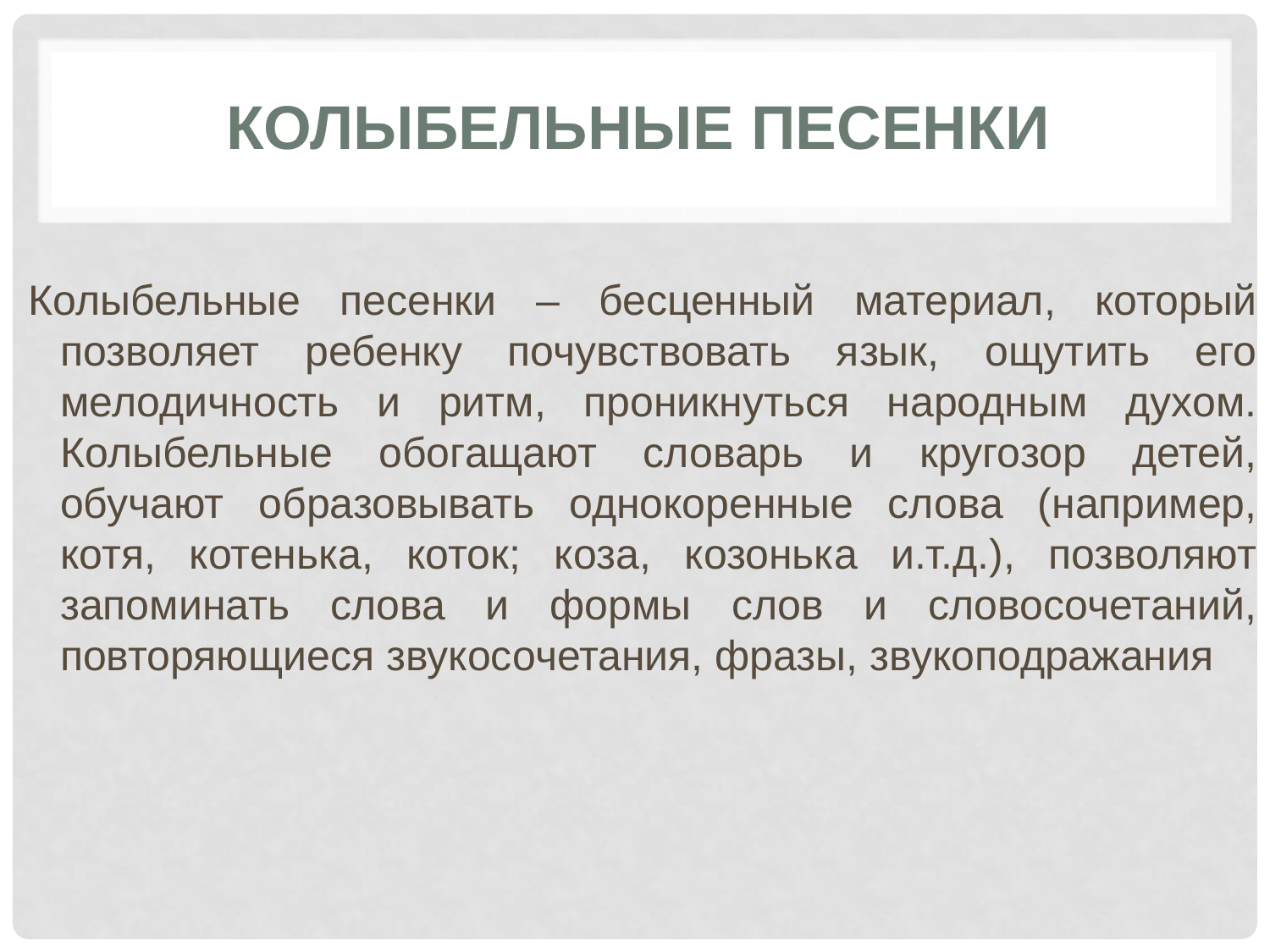

# Колыбельные песенки
Колыбельные песенки – бесценный материал, который позволяет ребенку почувствовать язык, ощутить его мелодичность и ритм, проникнуться народным духом. Колыбельные обогащают словарь и кругозор детей, обучают образовывать однокоренные слова (например, котя, котенька, коток; коза, козонька и.т.д.), позволяют запоминать слова и формы слов и словосочетаний, повторяющиеся звукосочетания, фразы, звукоподражания